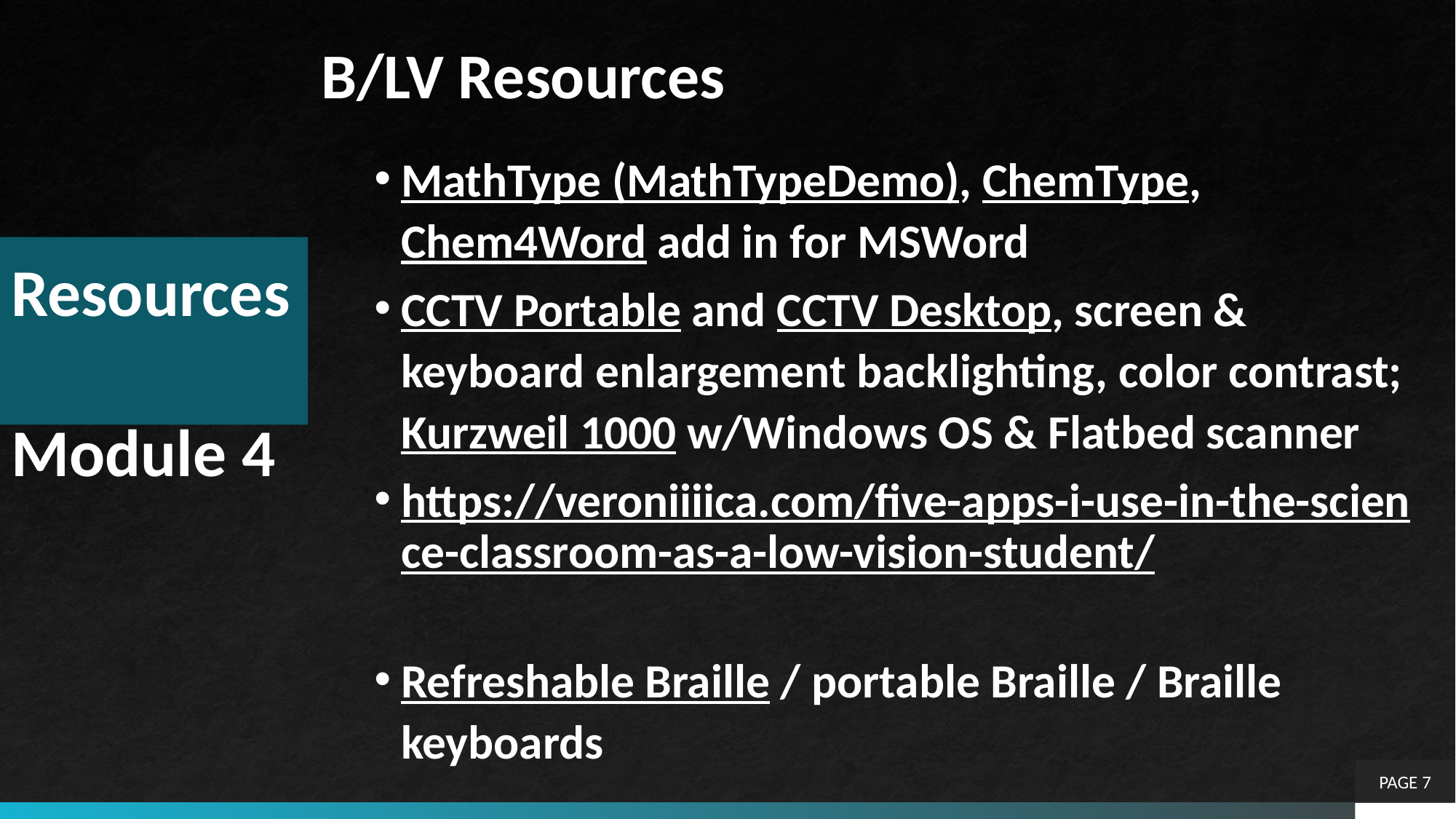

B/LV Resources
MathType (MathTypeDemo), ChemType, Chem4Word add in for MSWord
CCTV Portable and CCTV Desktop, screen & keyboard enlargement backlighting, color contrast; Kurzweil 1000 w/Windows OS & Flatbed scanner
https://veroniiiica.com/five-apps-i-use-in-the-science-classroom-as-a-low-vision-student/
Refreshable Braille / portable Braille / Braille keyboards
# Resources Module 4
PAGE 7